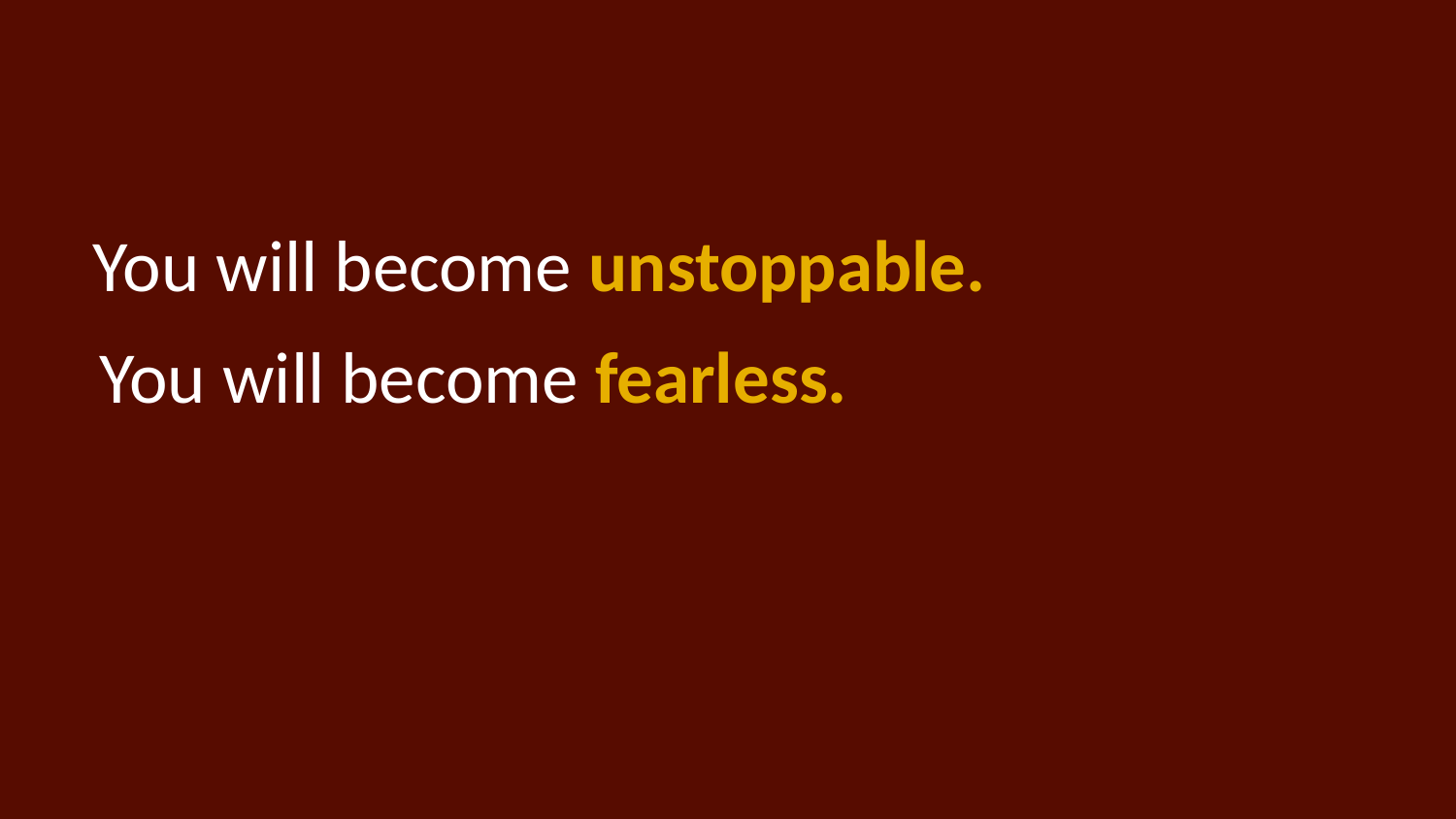

You will become unstoppable.
You will become fearless.